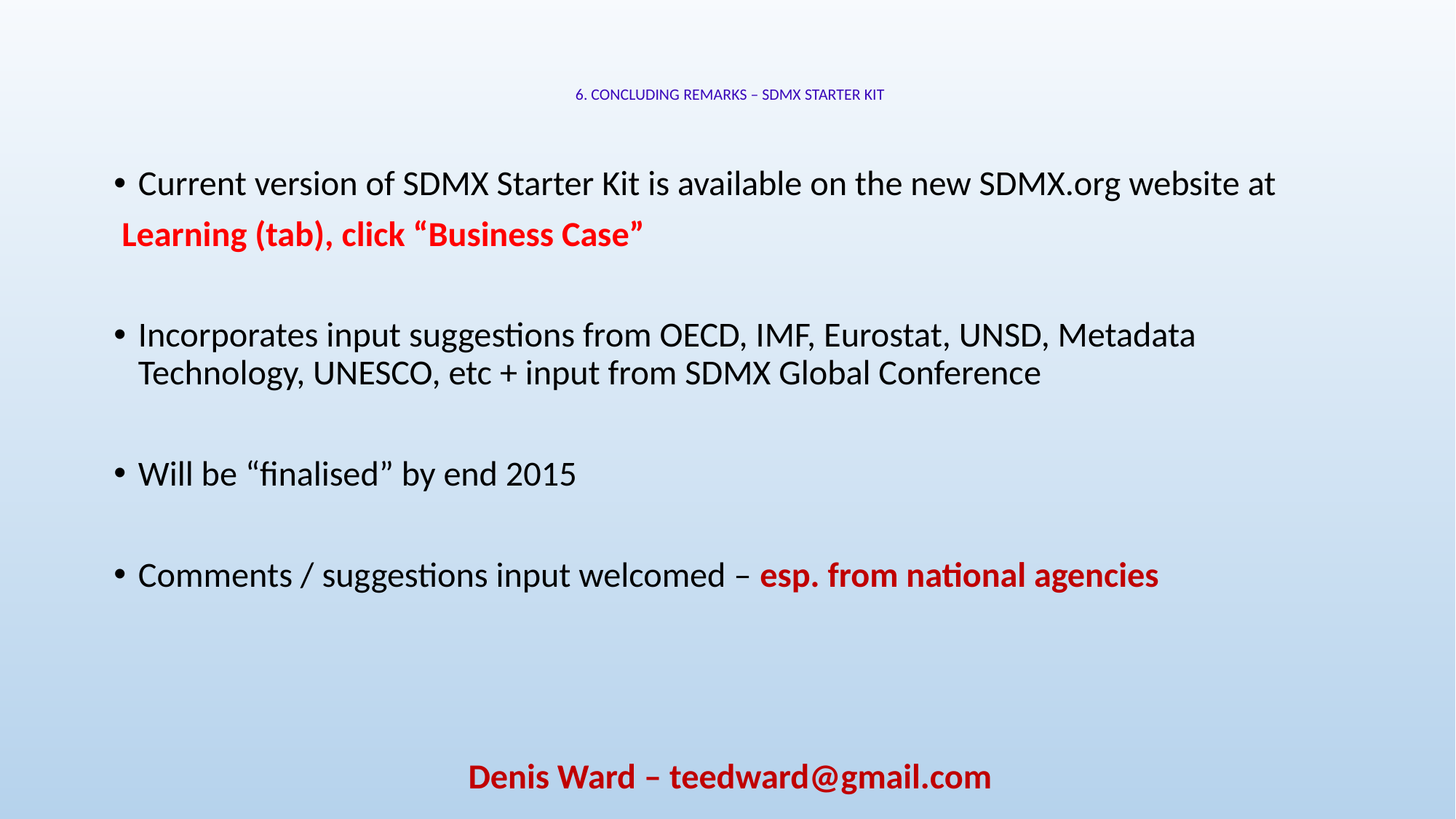

# 6. CONCLUDING REMARKS – SDMX STARTER KIT
Current version of SDMX Starter Kit is available on the new SDMX.org website at
 Learning (tab), click “Business Case”

Incorporates input suggestions from OECD, IMF, Eurostat, UNSD, Metadata Technology, UNESCO, etc + input from SDMX Global Conference

Will be “finalised” by end 2015

Comments / suggestions input welcomed – esp. from national agencies

Denis Ward – teedward@gmail.com